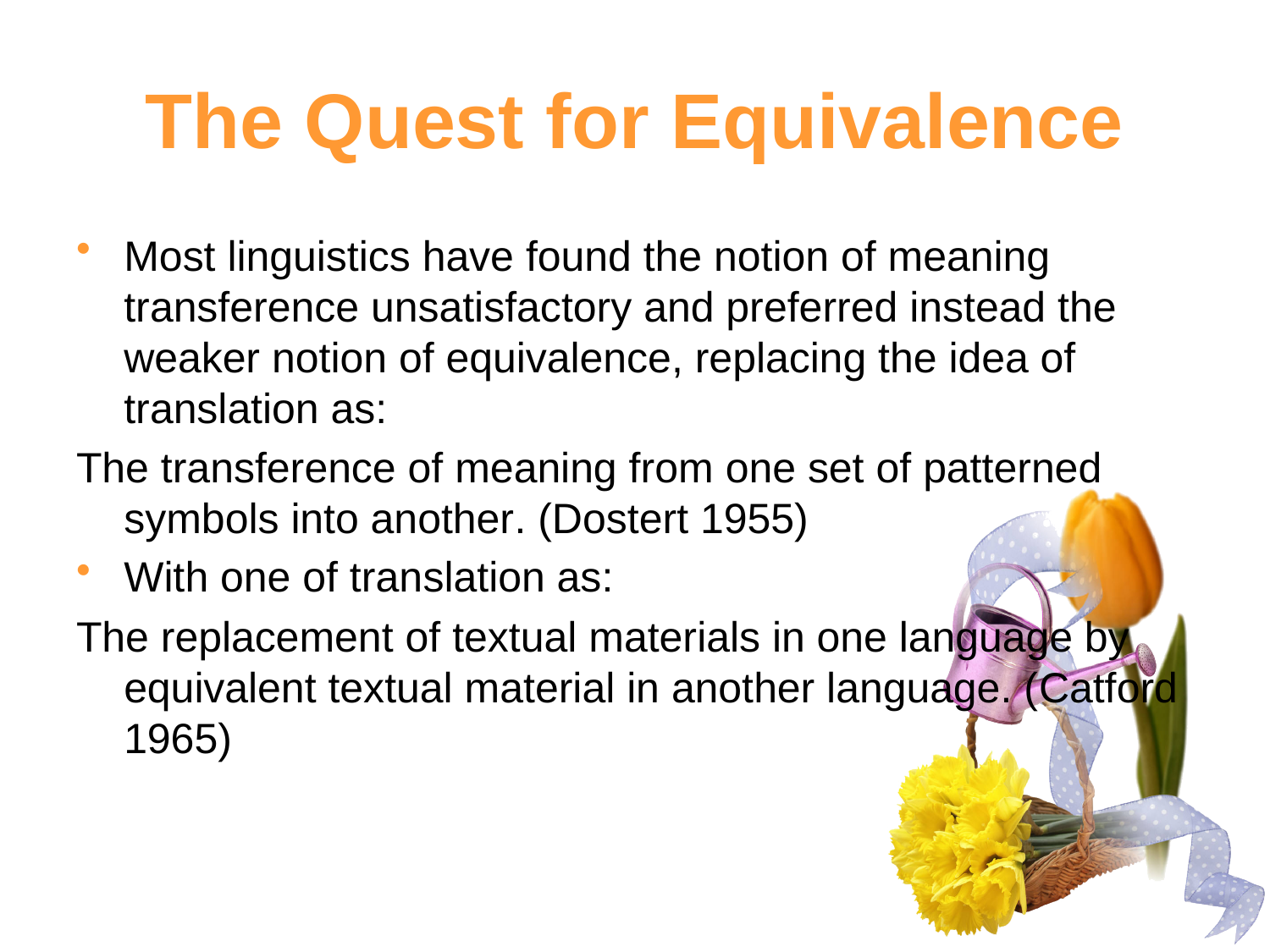

# The Quest for Equivalence
Most linguistics have found the notion of meaning transference unsatisfactory and preferred instead the weaker notion of equivalence, replacing the idea of translation as:
The transference of meaning from one set of patterned symbols into another. (Dostert 1955)
With one of translation as:
The replacement of textual materials in one language by equivalent textual material in another language. (Catford 1965)